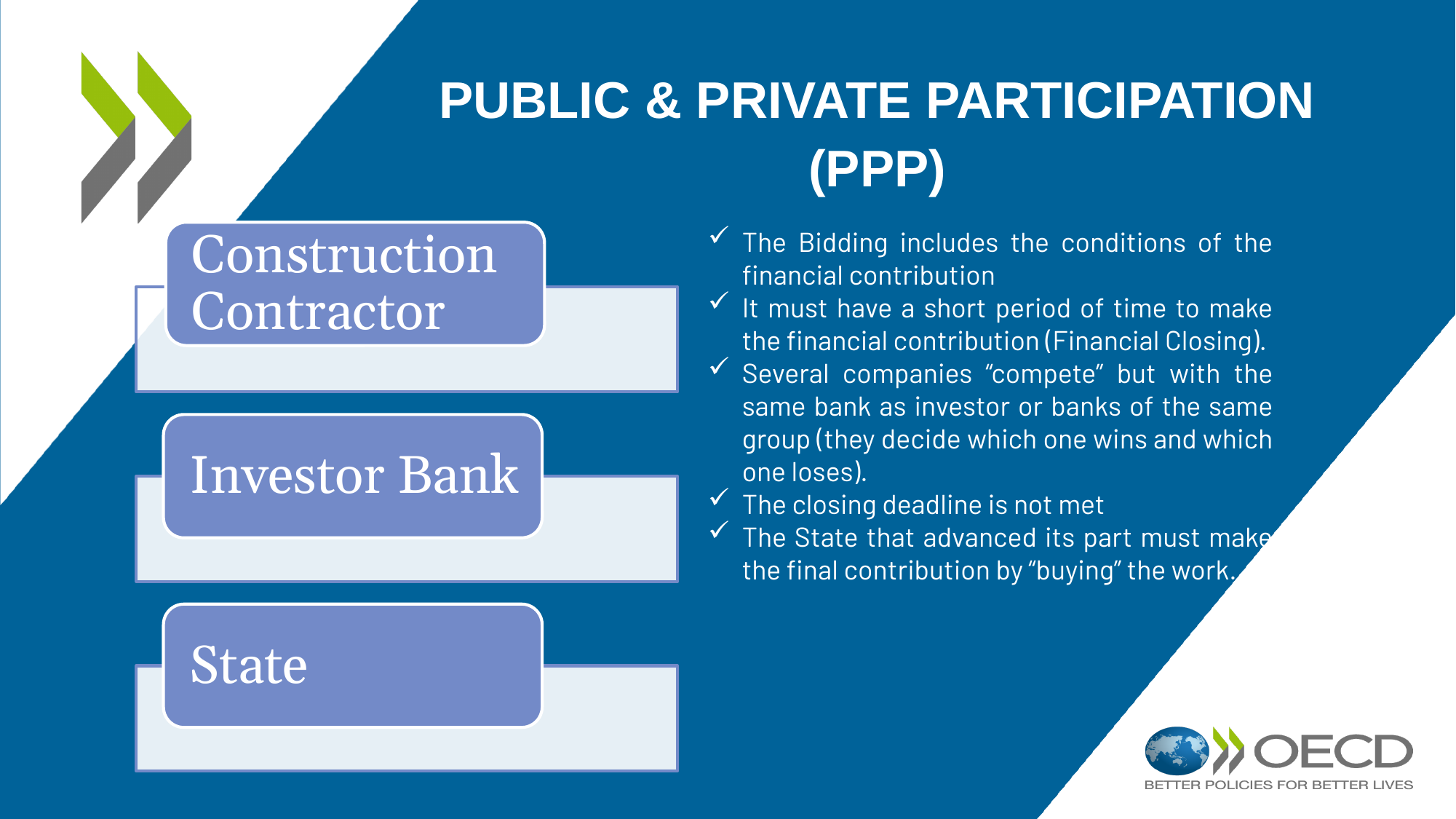

# PUBLIC & PRIVATE PARTICIPATION (PPP)
Construction Contractor
Investor Bank
State
The Bidding includes the conditions of the financial contribution
It must have a short period of time to make the financial contribution (Financial Closing).
Several companies “compete” but with the same bank as investor or banks of the same group (they decide which one wins and which one loses).
The closing deadline is not met
The State that advanced its part must make the final contribution by “buying” the work.